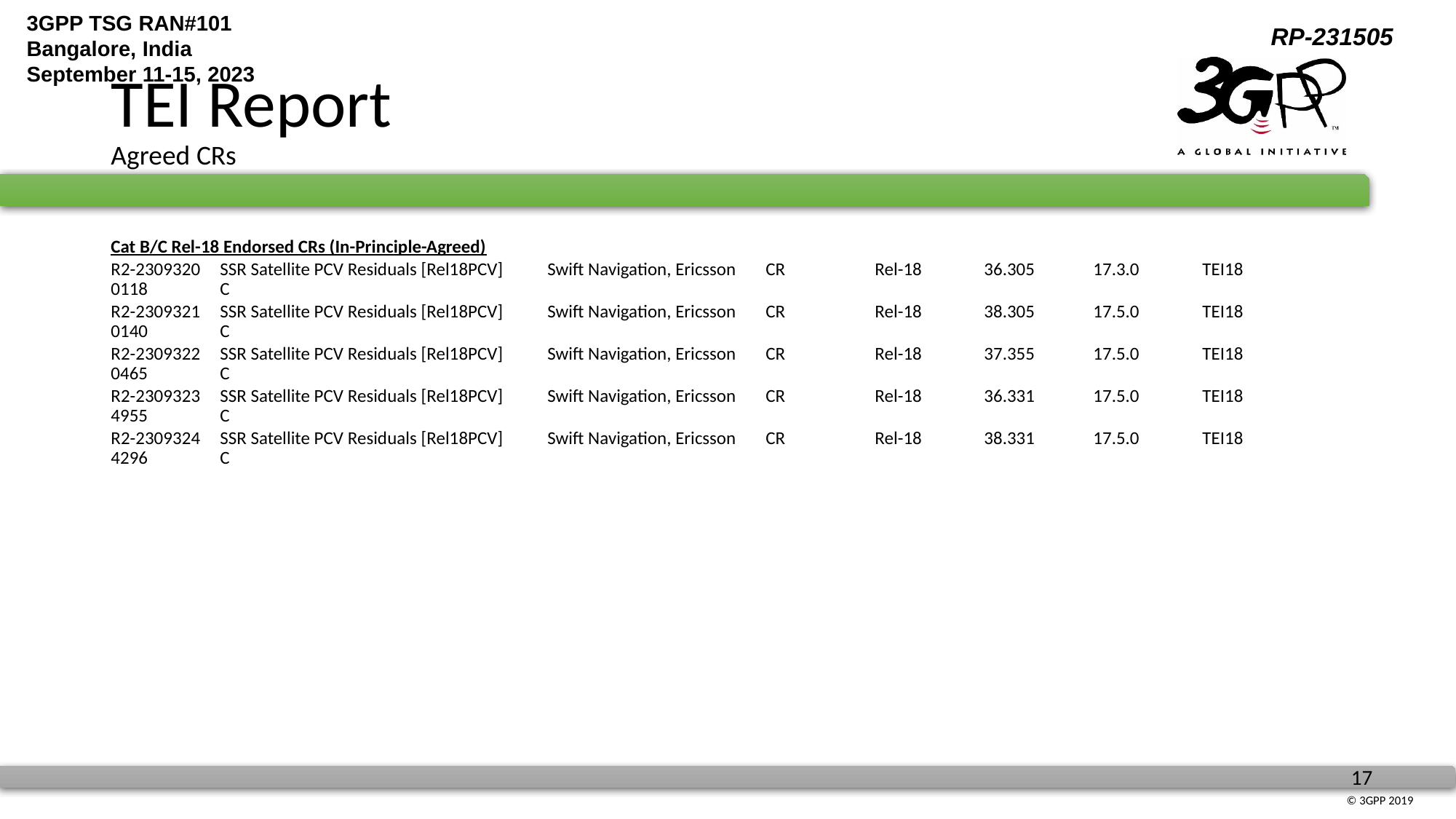

# TEI Report Agreed CRs
Cat B/C Rel-18 Endorsed CRs (In-Principle-Agreed)
R2-2309320	SSR Satellite PCV Residuals [Rel18PCV]	Swift Navigation, Ericsson	CR	Rel-18	36.305	17.3.0	TEI18	0118	C
R2-2309321	SSR Satellite PCV Residuals [Rel18PCV]	Swift Navigation, Ericsson	CR	Rel-18	38.305	17.5.0	TEI18	0140	C
R2-2309322	SSR Satellite PCV Residuals [Rel18PCV]	Swift Navigation, Ericsson	CR	Rel-18	37.355	17.5.0	TEI18	0465	C
R2-2309323	SSR Satellite PCV Residuals [Rel18PCV]	Swift Navigation, Ericsson	CR	Rel-18	36.331	17.5.0	TEI18	4955	C
R2-2309324	SSR Satellite PCV Residuals [Rel18PCV]	Swift Navigation, Ericsson	CR	Rel-18	38.331	17.5.0	TEI18	4296	C